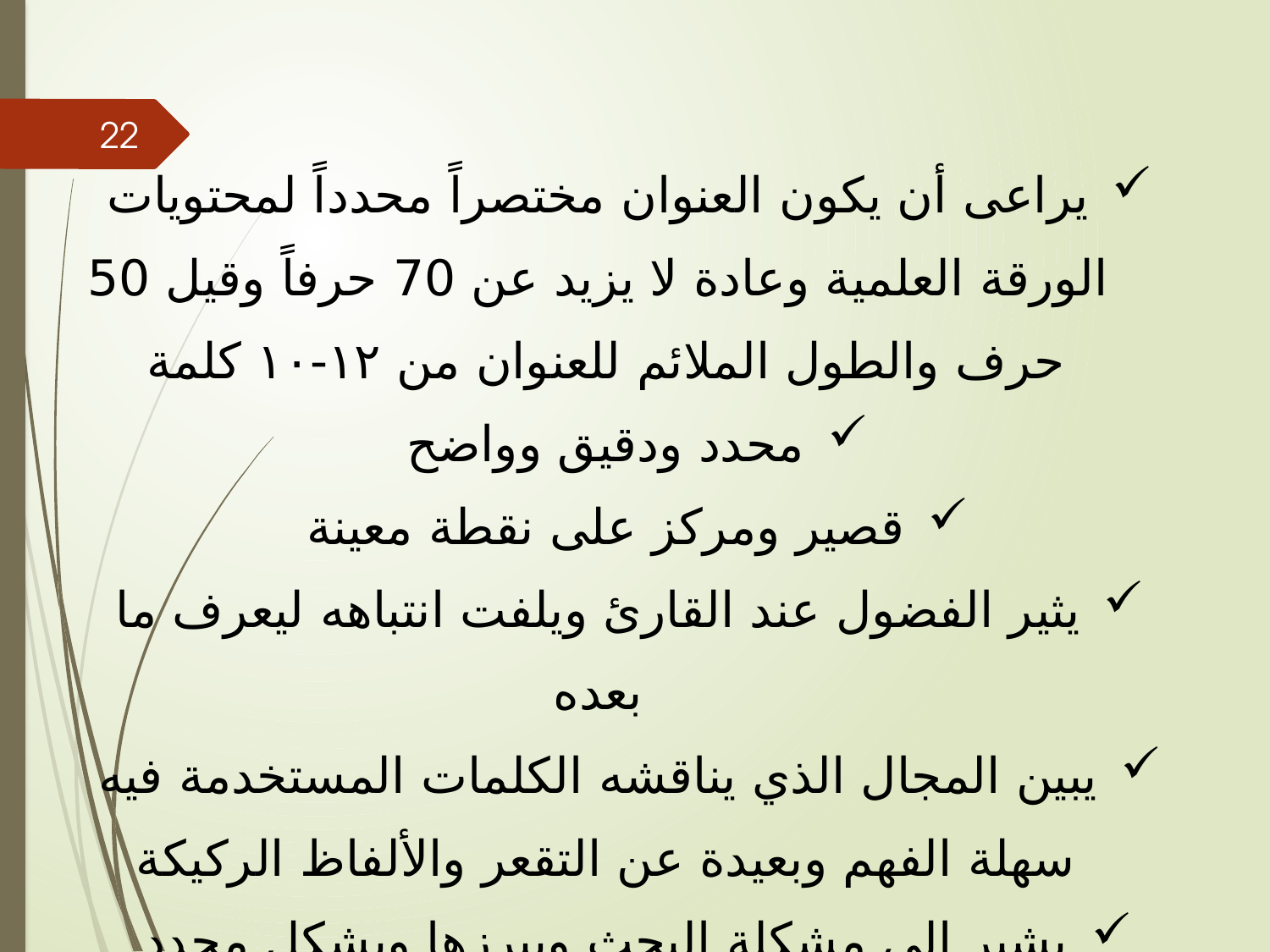

يراعى أن يكون العنوان مختصراً محدداً لمحتويات الورقة العلمية وعادة لا يزيد عن 70 حرفاً وقيل 50 حرف والطول الملائم للعنوان من ۱۲-۱۰ كلمة
محدد ودقيق وواضح
قصير ومركز على نقطة معينة
يثير الفضول عند القارئ ويلفت انتباهه ليعرف ما بعده
يبين المجال الذي يناقشه الكلمات المستخدمة فيه سهلة الفهم وبعيدة عن التقعر والألفاظ الركيكة
يشير إلى مشكلة البحث ويبرزها وبشكل محدد
22